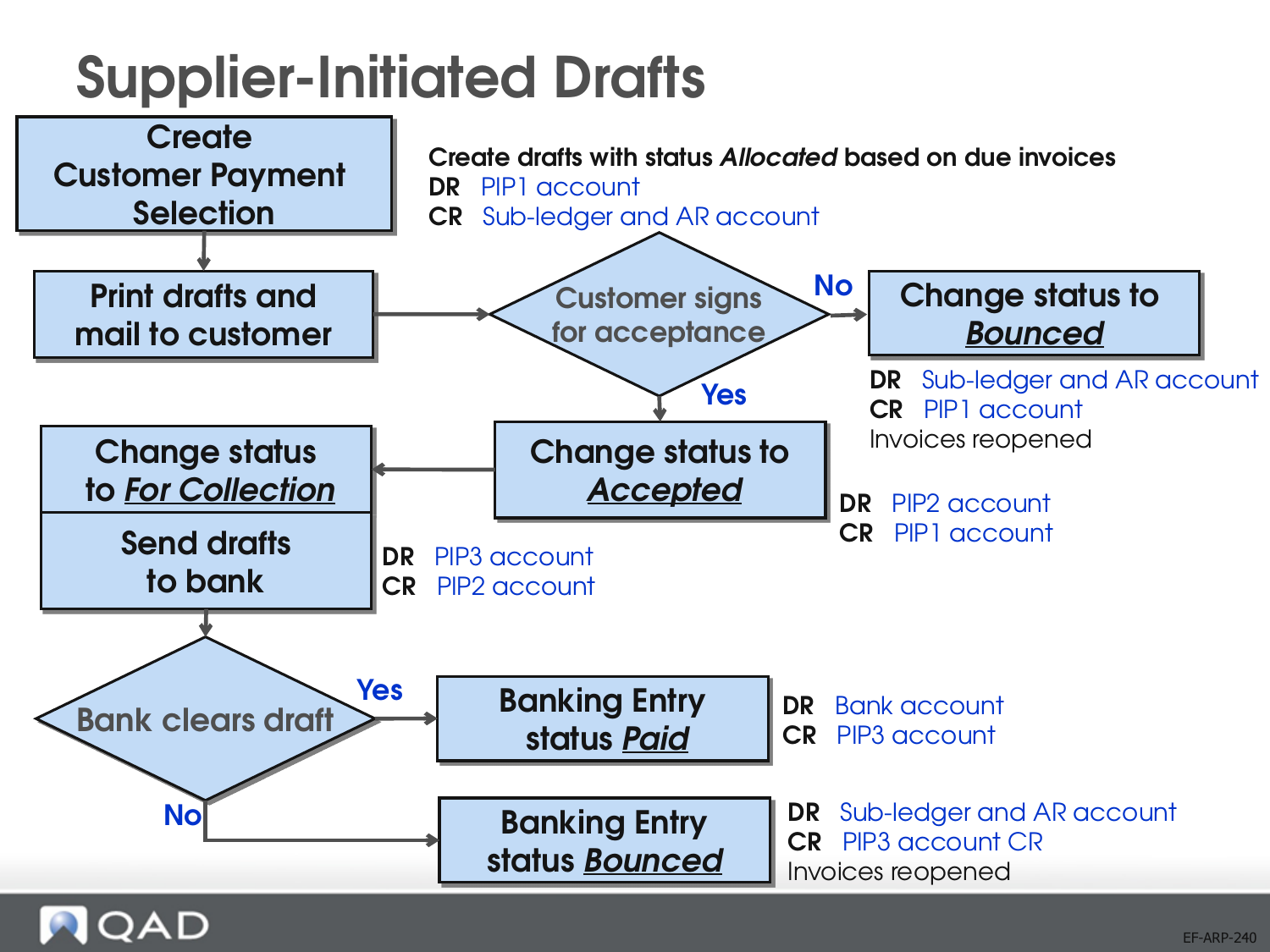

# Supplier-Initiated Drafts
Create
Customer Payment
Selection
Create drafts with status Allocated based on due invoices
DR   PIP1 account
CR   Sub-ledger and AR account
Customer signs
for acceptance
No
Print drafts and
mail to customer
Change status to
Bounced
DR   Sub-ledger and AR account
CR   PIP1 account
Invoices reopened
Yes
Change status to
 Accepted
Change status
 to For Collection
DR   PIP2 account
CR   PIP1 account
Send drafts
to bank
DR   PIP3 account
CR   PIP2 account
Bank clears draft
Yes
DR   Bank account
CR   PIP3 account
Banking Entry
 status Paid
DR   Sub-ledger and AR account
CR   PIP3 account CR
Invoices reopened
No
Banking Entry
status Bounced
EF-ARP-240